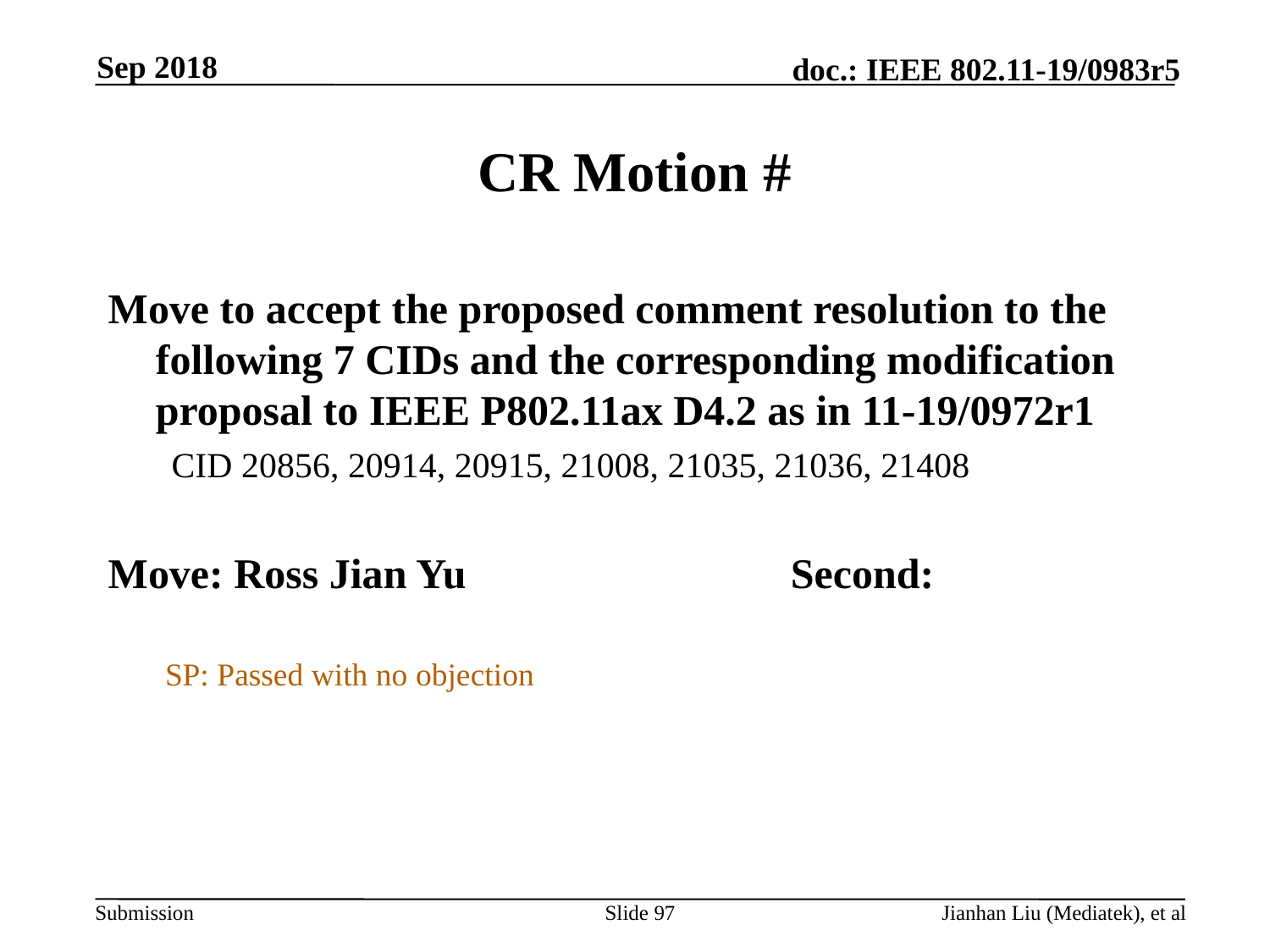

Sep 2018
# CR Motion #
Move to accept the proposed comment resolution to the following 7 CIDs and the corresponding modification proposal to IEEE P802.11ax D4.2 as in 11-19/0972r1
CID 20856, 20914, 20915, 21008, 21035, 21036, 21408

Move: Ross Jian Yu			Second:
SP: Passed with no objection
Slide 97
Jianhan Liu (Mediatek), et al